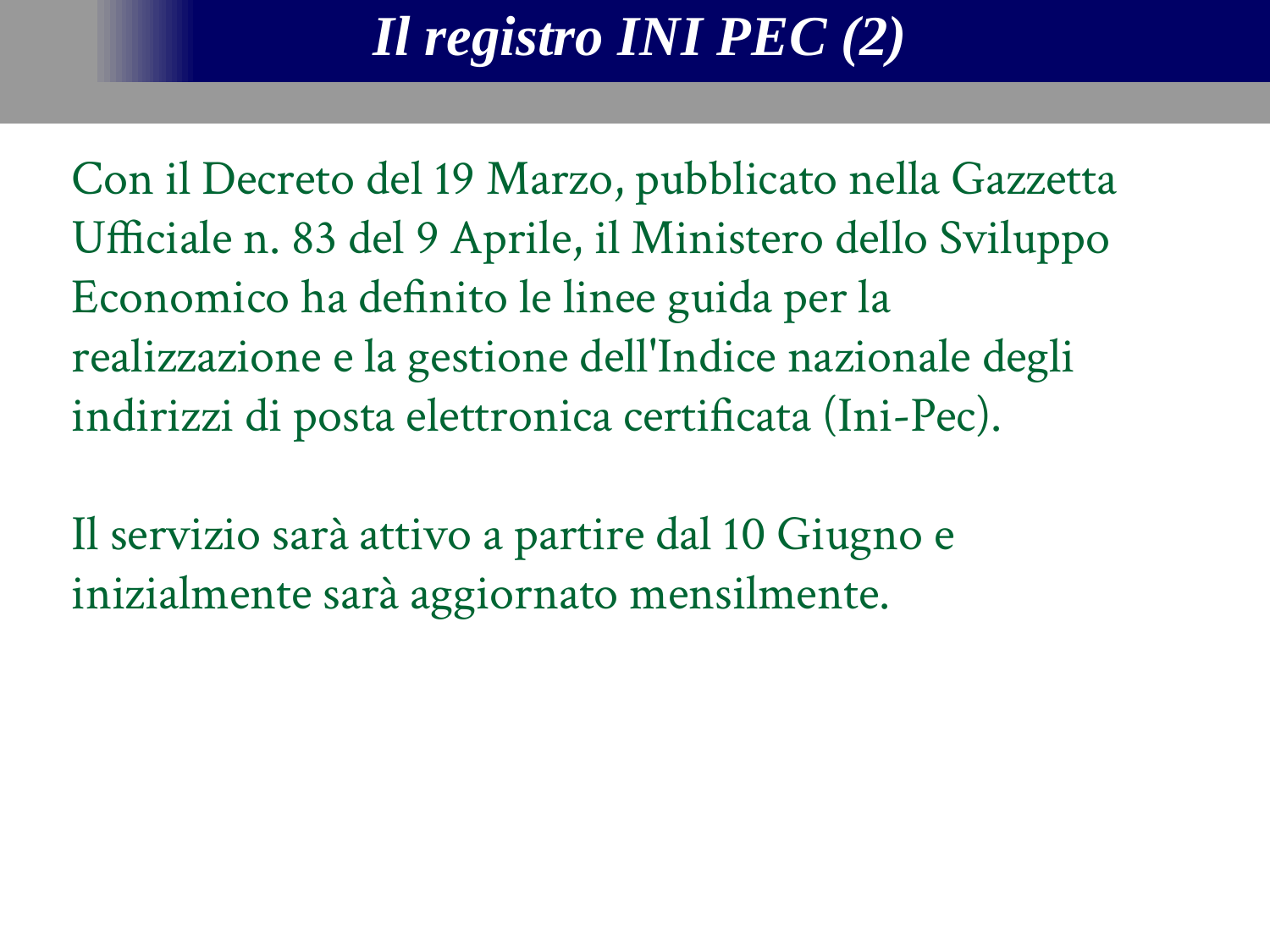

Il registro INI PEC (2)
Con il Decreto del 19 Marzo, pubblicato nella Gazzetta Ufficiale n. 83 del 9 Aprile, il Ministero dello Sviluppo Economico ha definito le linee guida per la realizzazione e la gestione dell'Indice nazionale degli indirizzi di posta elettronica certificata (Ini-Pec).

Il servizio sarà attivo a partire dal 10 Giugno e inizialmente sarà aggiornato mensilmente.